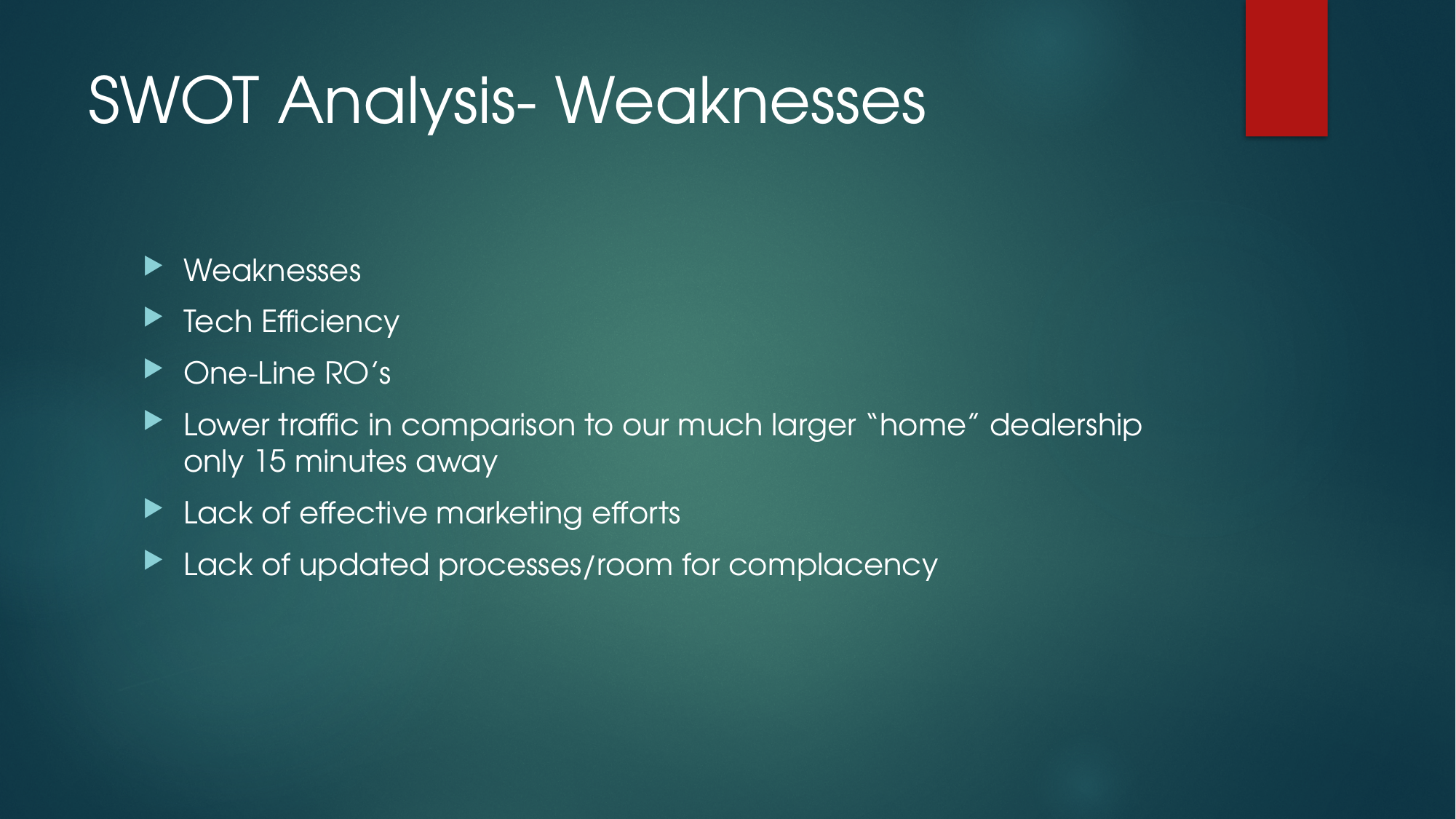

# SWOT Analysis- Weaknesses
Weaknesses
Tech Efficiency
One-Line RO’s
Lower traffic in comparison to our much larger “home” dealership only 15 minutes away
Lack of effective marketing efforts
Lack of updated processes/room for complacency